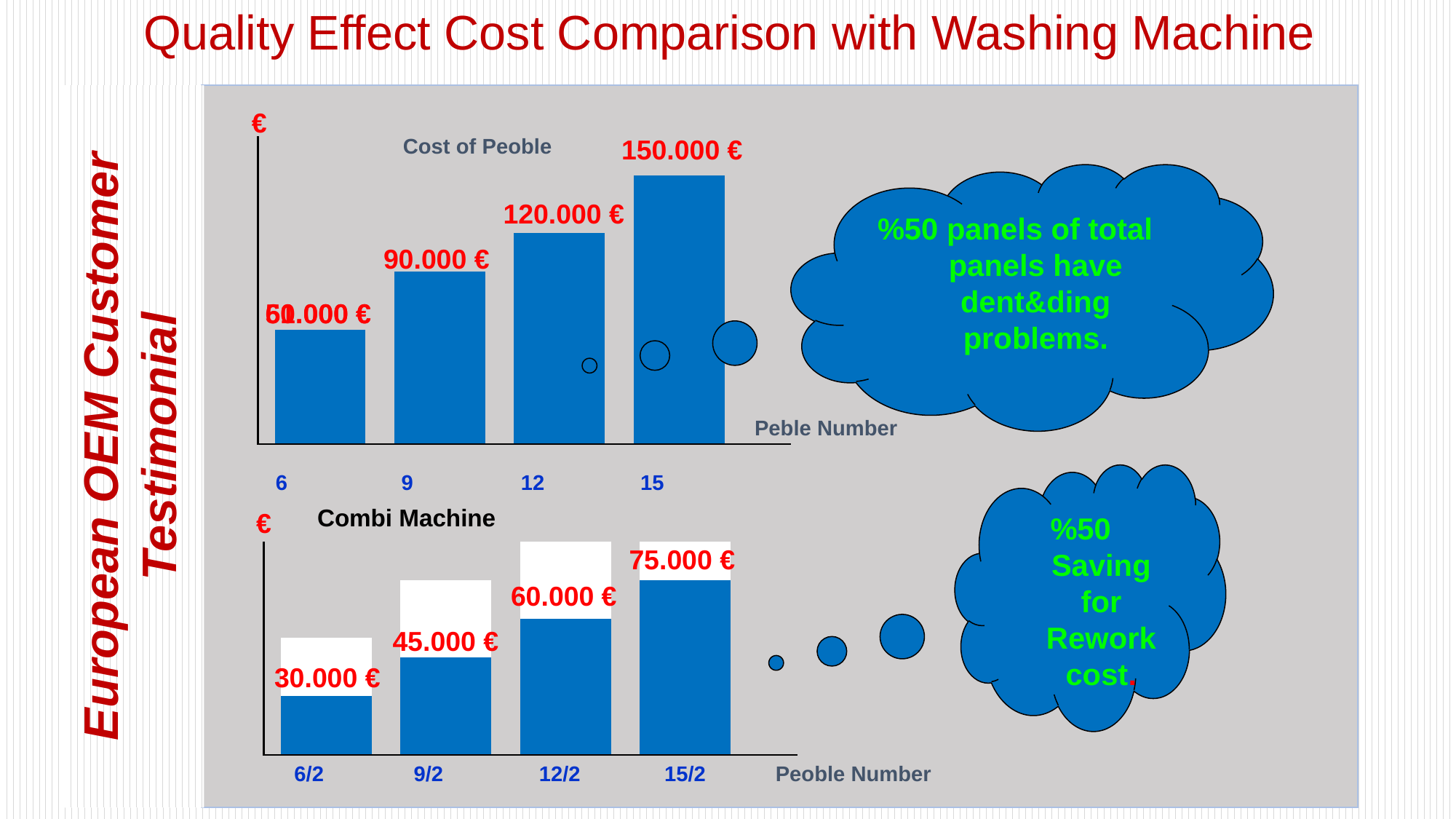

# Quality Effect Cost Comparison with Washing Machine
European OEM Customer Testimonial

€
Cost of Peoble
150.000 €
|  |  |  |  |  |  |  |  |  |
| --- | --- | --- | --- | --- | --- | --- | --- | --- |
|  |  |  |  |  |  |  |  |  |
|  |  |  |  |  |  |  |  |  |
|  |  |  |  |  |  |  |  |  |
|  |  |  |  |  |  |  |  |  |
|  |  |  |  |  |  |  |  |  |
|  |  |  |  |  |  |  |  |  |
|  |  |  |  |  |  |  |  |  |
|  |  |  |  |  |  |  |  |  |
|  |  |  |  |  |  |  |  |  |
|  |  |  |  |  |  |  |  |  |
|  |  |  |  |  |  |  |  |  |
|  |  |  |  |  |  |  |  |  |
|  |  |  |  |  |  |  |  |  |
|  |  |  |  |  |  |  |  |  |
|  |  |  |  |  |  |  |  |  |
%50 panels of total panels have dent&ding problems.
120.000 €
90.000 €
51.000 €
60.000 €
 Peble Number
6                   9                  12                15
%50 Saving for Rework cost.
 Combi Machine
€
75.000 €
|  |  |  |  |  |  |  |  |  |
| --- | --- | --- | --- | --- | --- | --- | --- | --- |
|  |  |  |  |  |  |  |  |  |
|  |  |  |  |  |  |  |  |  |
|  |  |  |  |  |  |  |  |  |
|  |  |  |  |  |  |  |  |  |
|  |  |  |  |  |  |  |  |  |
|  |  |  |  |  |  |  |  |  |
|  |  |  |  |  |  |  |  |  |
|  |  |  |  |  |  |  |  |  |
|  |  |  |  |  |  |  |  |  |
|  |  |  |  |  |  |  |  |  |
60.000 €
45.000 €
30.000 €
6/2               9/2                12/2              15/2
 Peoble Number